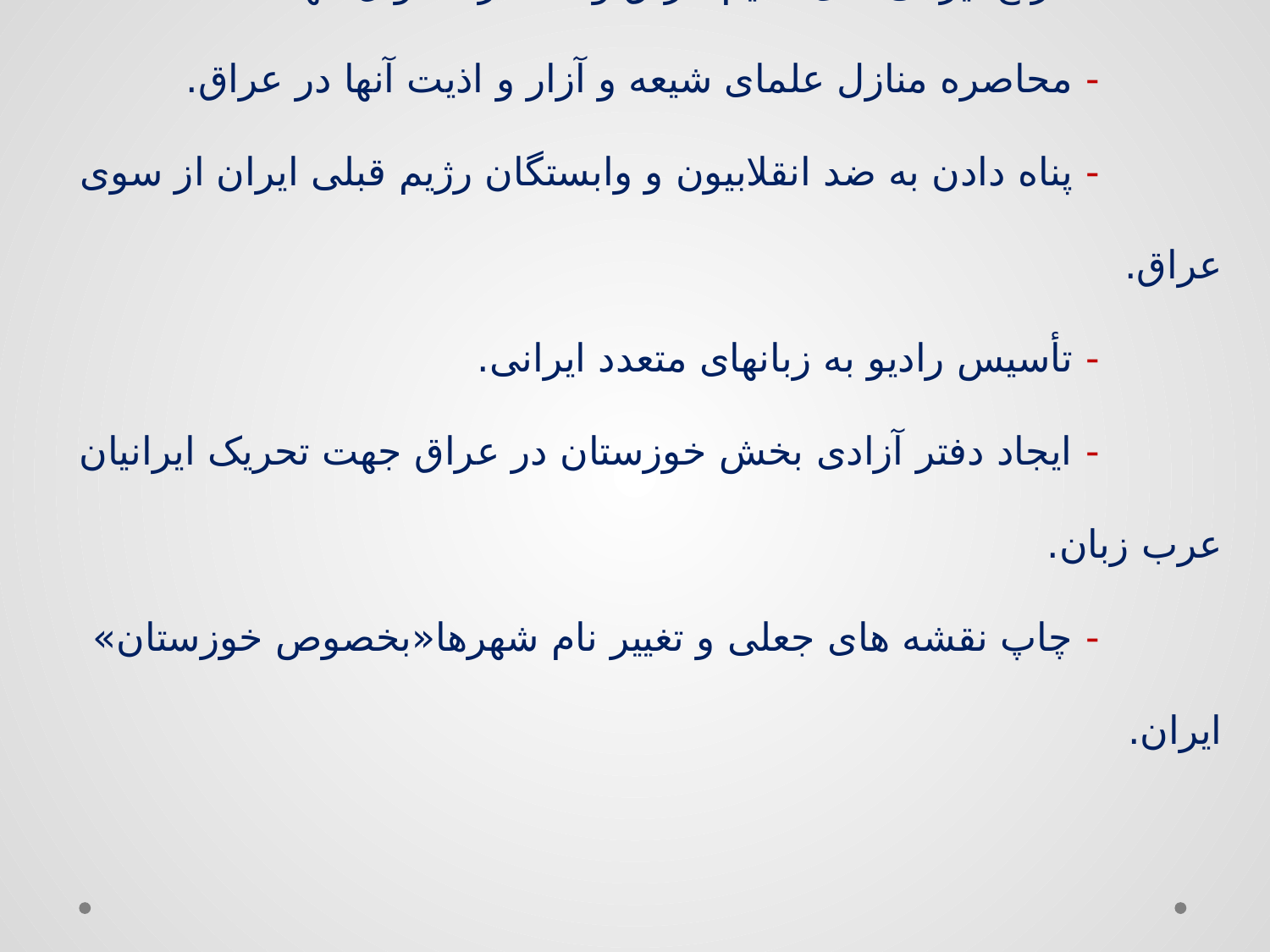

# زمینه سازی رژیم عراق برای حمله به ایران - اخراج ایرانی های مقیم عراق و مصادره اموال آنها. - محاصره منازل علمای شیعه و آزار و اذیت آنها در عراق. - پناه دادن به ضد انقلابیون و وابستگان رژیم قبلی ایران از سوی عراق. - تأسیس رادیو به زبانهای متعدد ایرانی. - ایجاد دفتر آزادی بخش خوزستان در عراق جهت تحریک ایرانیان عرب زبان. - چاپ نقشه های جعلی و تغییر نام شهرها«بخصوص خوزستان» ایران.